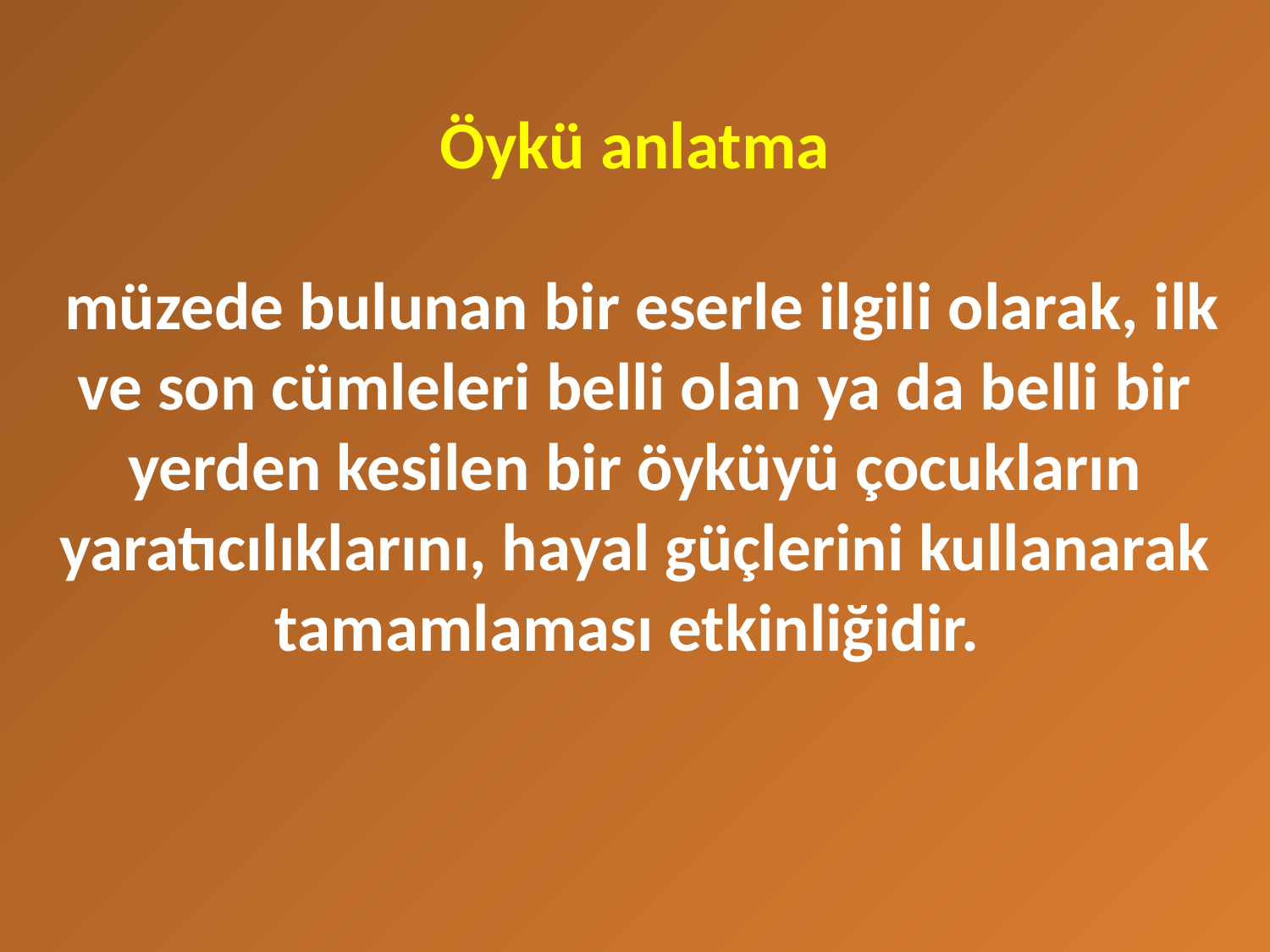

# Öykü anlatma müzede bulunan bir eserle ilgili olarak, ilk ve son cümleleri belli olan ya da belli bir yerden kesilen bir öyküyü çocukların yaratıcılıklarını, hayal güçlerini kullanarak tamamlaması etkinliğidir.